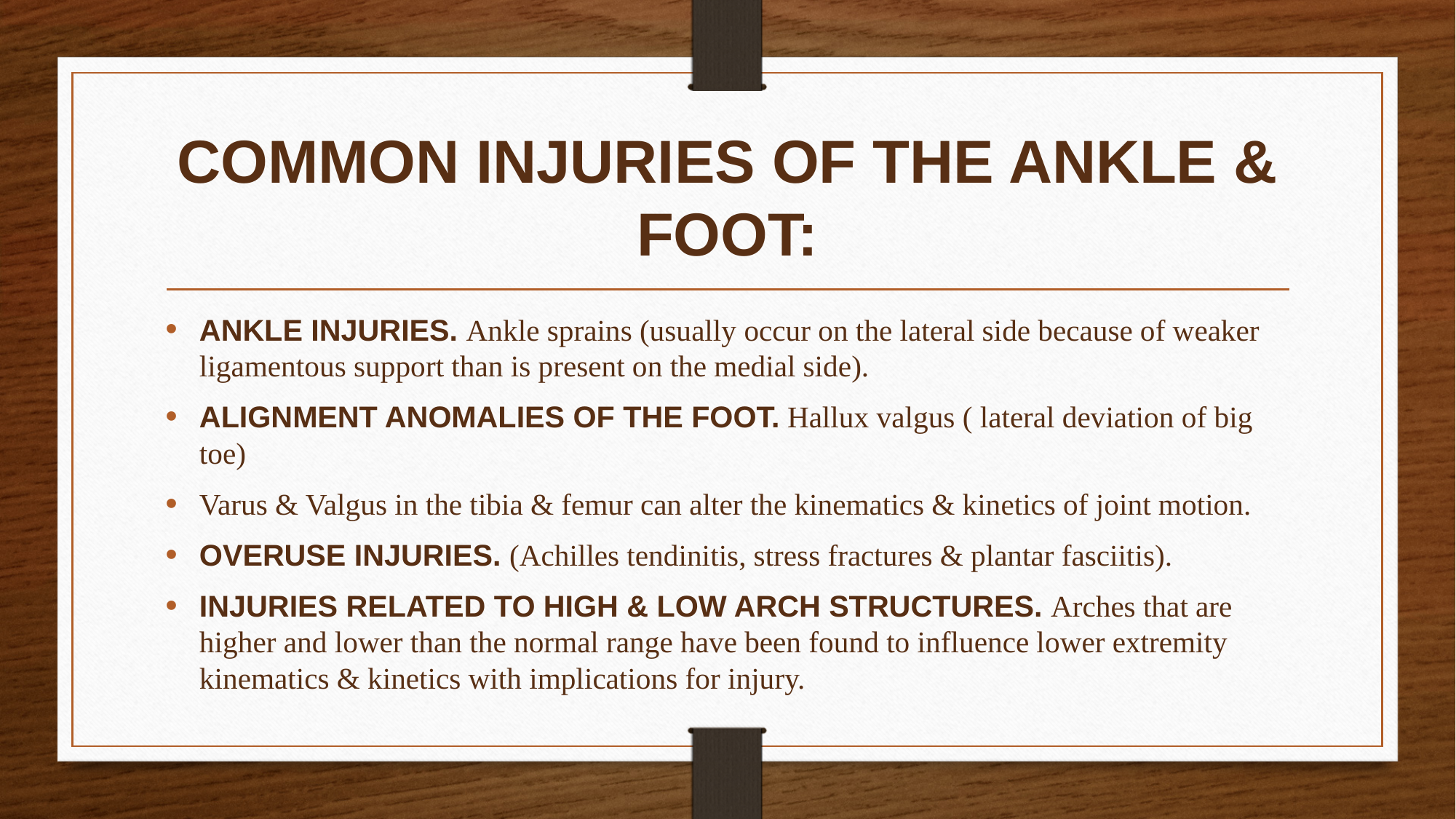

# COMMON INJURIES OF THE ANKLE & FOOT:
ANKLE INJURIES. Ankle sprains (usually occur on the lateral side because of weaker ligamentous support than is present on the medial side).
ALIGNMENT ANOMALIES OF THE FOOT. Hallux valgus ( lateral deviation of big toe)
Varus & Valgus in the tibia & femur can alter the kinematics & kinetics of joint motion.
OVERUSE INJURIES. (Achilles tendinitis, stress fractures & plantar fasciitis).
INJURIES RELATED TO HIGH & LOW ARCH STRUCTURES. Arches that are higher and lower than the normal range have been found to influence lower extremity kinematics & kinetics with implications for injury.